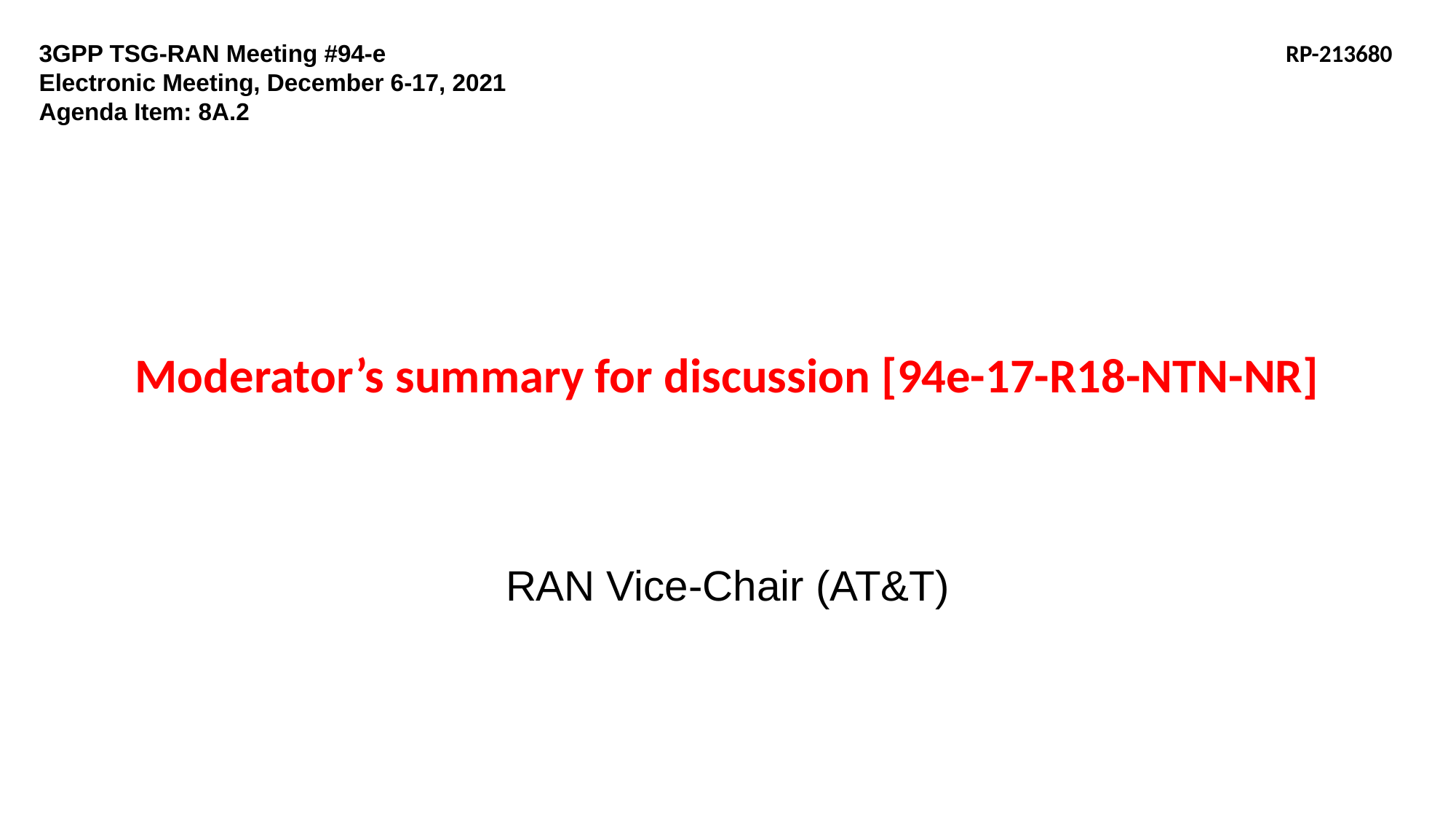

3GPP TSG-RAN Meeting #94-e
Electronic Meeting, December 6-17, 2021
Agenda Item: 8A.2

 RP-213680
# Moderator’s summary for discussion [94e-17-R18-NTN-NR]
RAN Vice-Chair (AT&T)